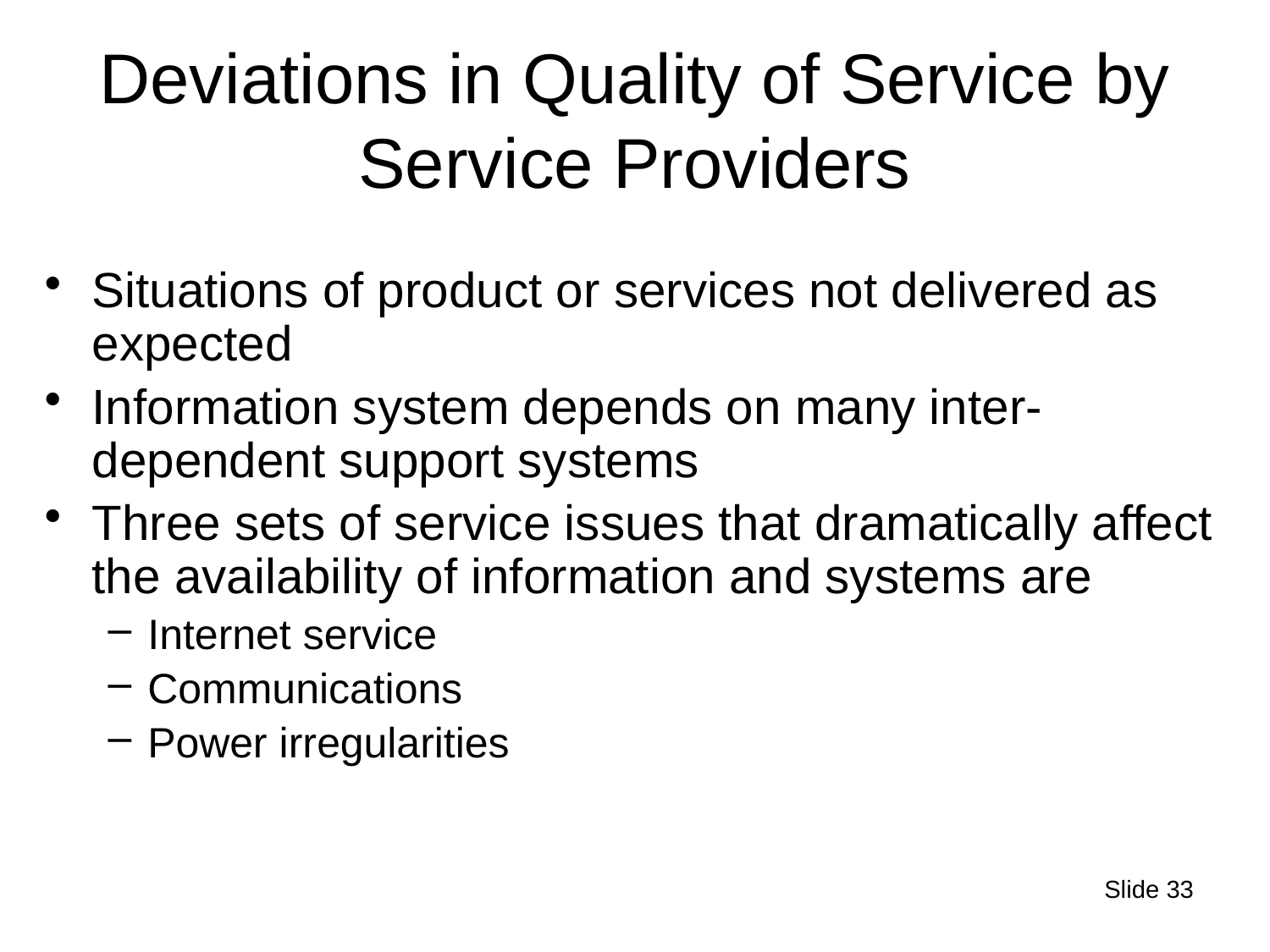

# Deviations in Quality of Service by Service Providers
Situations of product or services not delivered as expected
Information system depends on many inter-dependent support systems
Three sets of service issues that dramatically affect the availability of information and systems are
Internet service
Communications
Power irregularities
 Slide 33